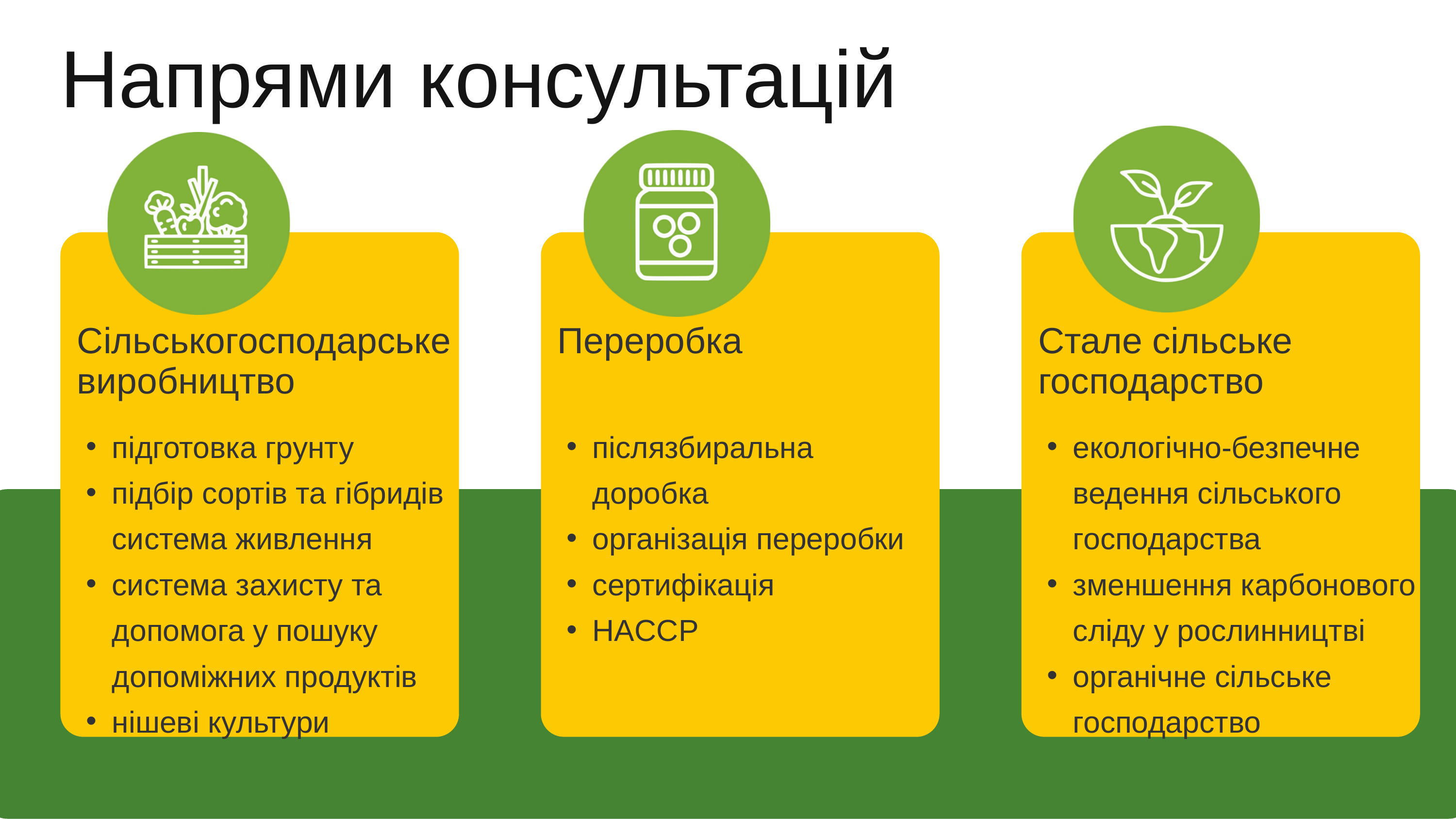

Напрями консультацій

Сільськогосподарське виробництво
Переробка
Стале сільське господарство
підготовка грунту
підбір сортів та гібридів система живлення
система захисту та допомога у пошуку допоміжних продуктів
нішеві культури
післязбиральна доробка
організація переробки
сертифікація
HACCP
екологічно-безпечне ведення сільського господарства
зменшення карбонового сліду у рослинництві
органічне сільське господарство